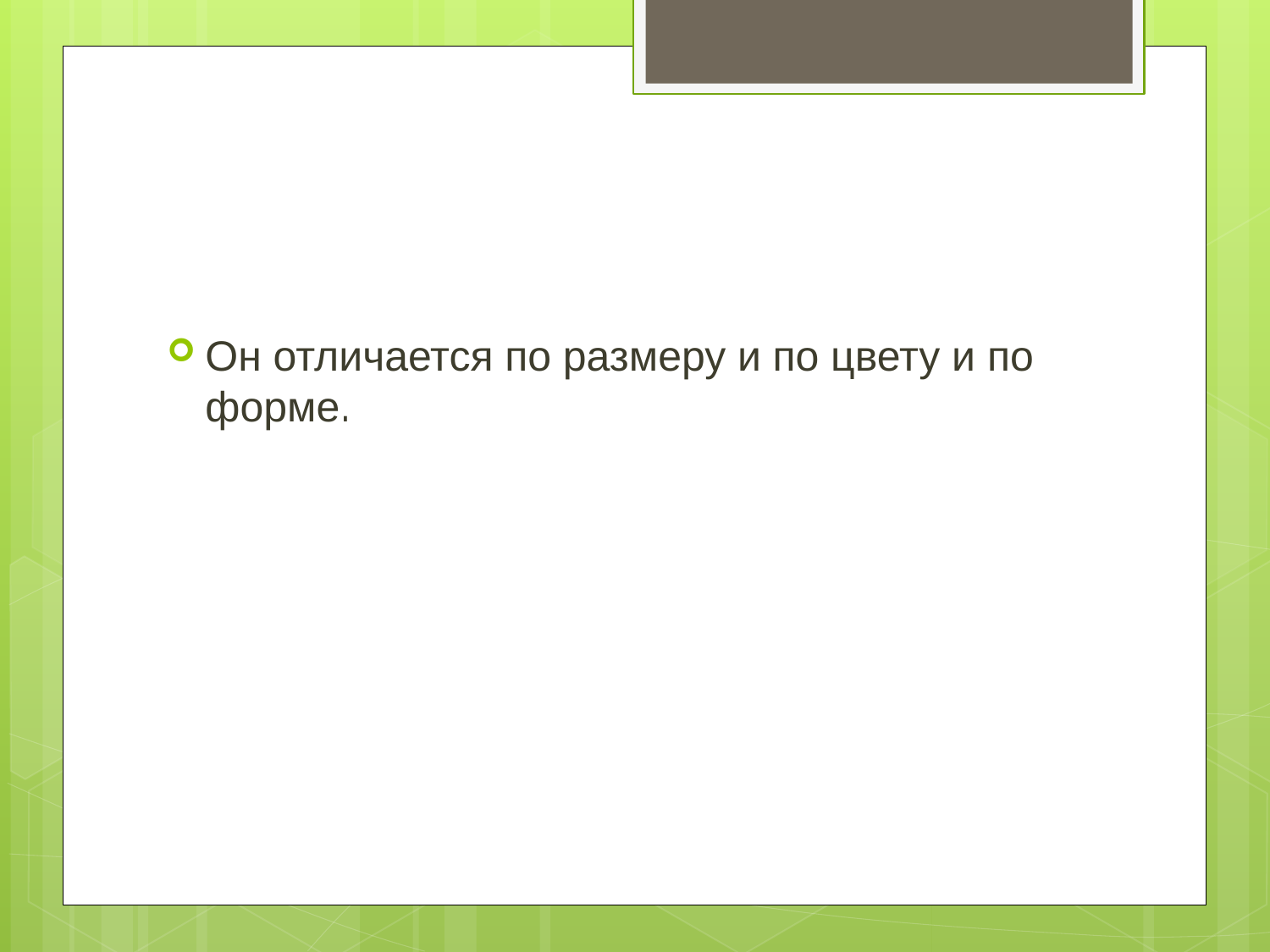

#
Он отличается по размеру и по цвету и по форме.